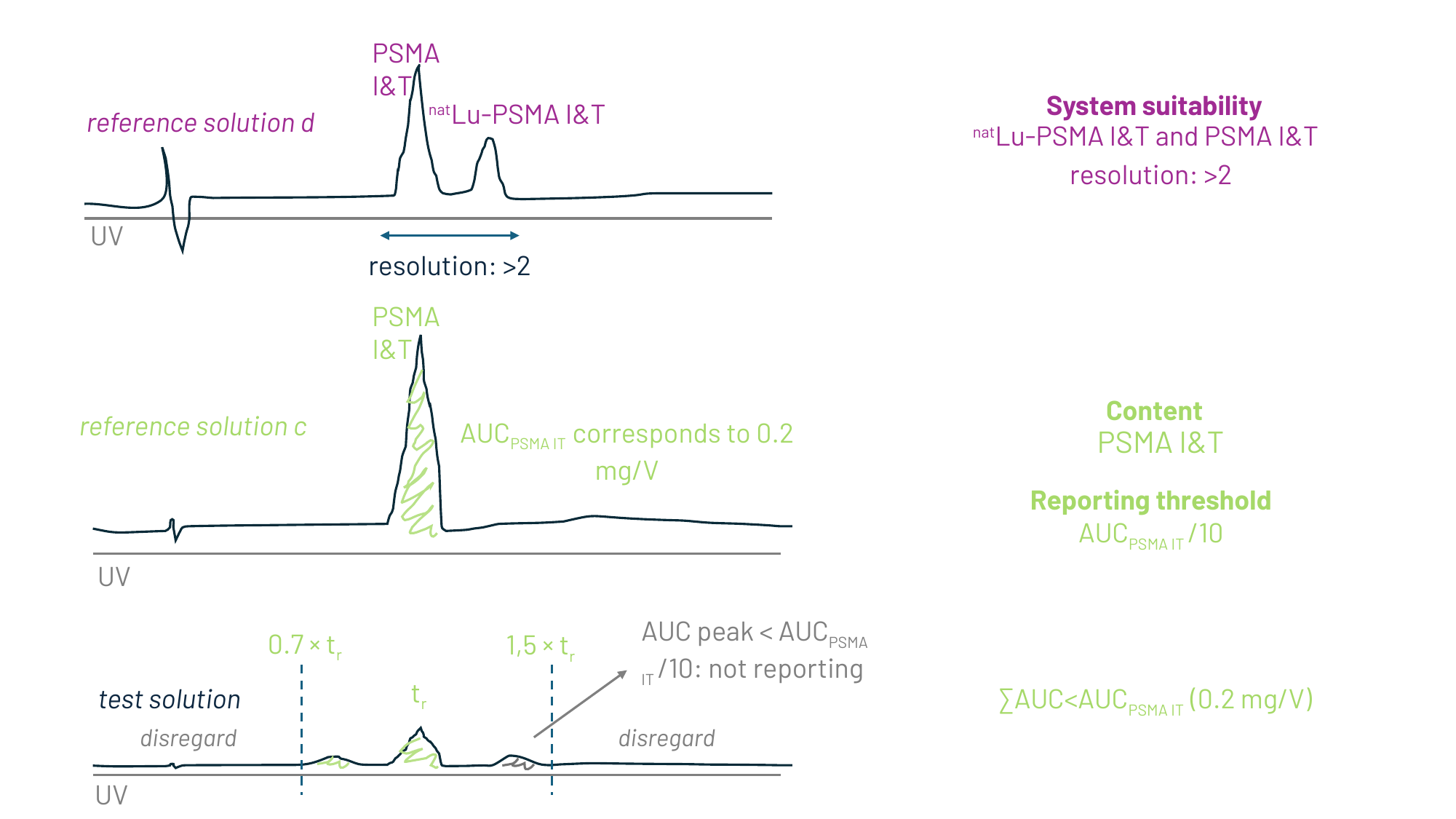

PSMA I&T

System suitability
natLu-PSMA I&T
reference solution d
natLu-PSMA I&T and PSMA I&T
resolution: >2
UV
resolution: >2
PSMA I&T

Content
reference solution c
AUCPSMA IT  corresponds to 0.2 mg/V
PSMA I&T
Reporting threshold
AUCPSMA IT /10
UV
AUC peak < AUCPSMA IT /10: not reporting
0.7 × tr
1,5 × tr
tr
∑AUC<AUCPSMA IT  (0.2 mg/V)
test solution
disregard
disregard

UV